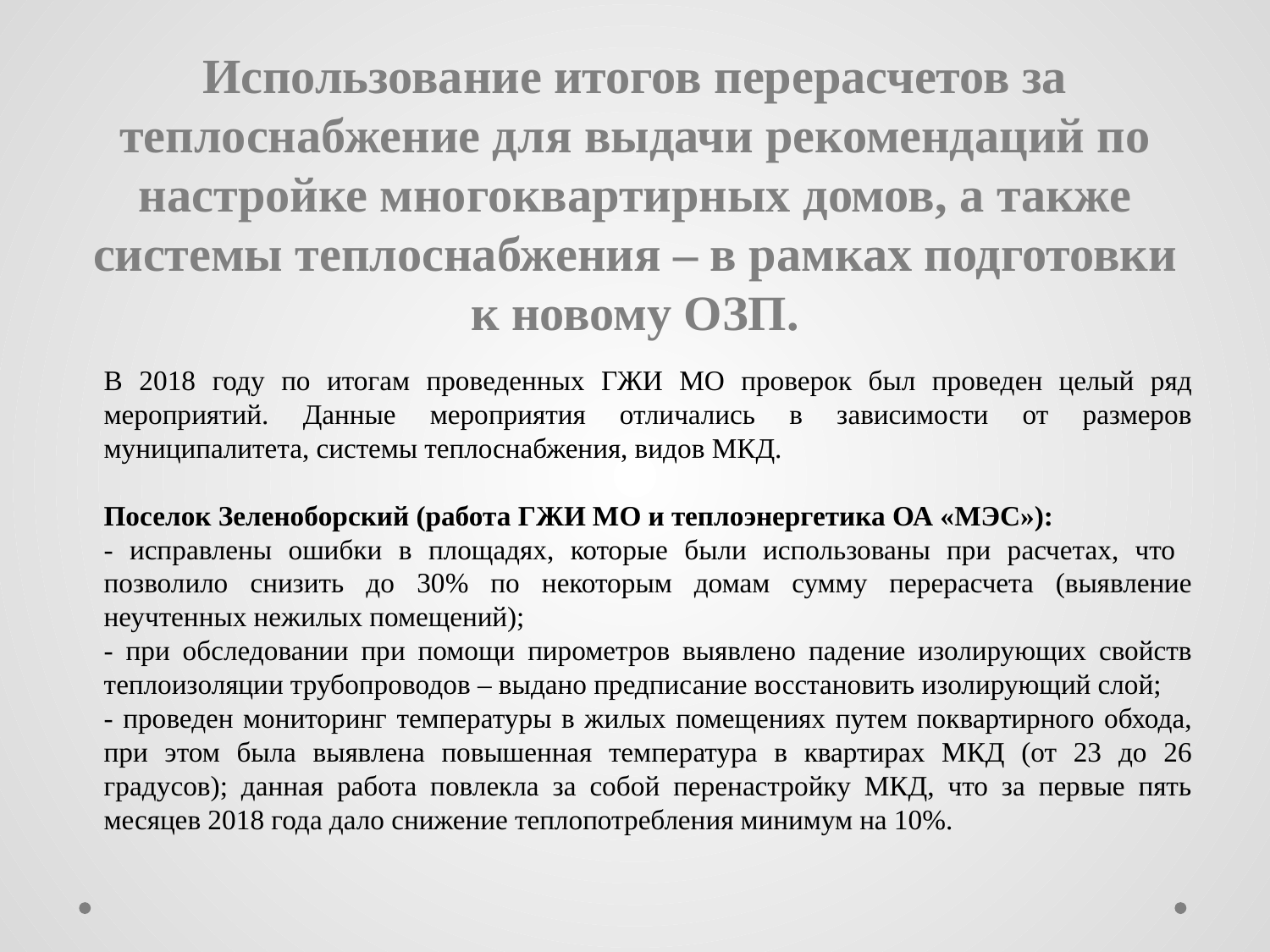

# Использование итогов перерасчетов за теплоснабжение для выдачи рекомендаций по настройке многоквартирных домов, а также системы теплоснабжения – в рамках подготовки к новому ОЗП.
В 2018 году по итогам проведенных ГЖИ МО проверок был проведен целый ряд мероприятий. Данные мероприятия отличались в зависимости от размеров муниципалитета, системы теплоснабжения, видов МКД.

Поселок Зеленоборский (работа ГЖИ МО и теплоэнергетика ОА «МЭС»):
- исправлены ошибки в площадях, которые были использованы при расчетах, что  позволило снизить до 30% по некоторым домам сумму перерасчета (выявление неучтенных нежилых помещений);
- при обследовании при помощи пирометров выявлено падение изолирующих свойств теплоизоляции трубопроводов – выдано предписание восстановить изолирующий слой;
- проведен мониторинг температуры в жилых помещениях путем поквартирного обхода, при этом была выявлена повышенная температура в квартирах МКД (от 23 до 26 градусов); данная работа повлекла за собой перенастройку МКД, что за первые пять месяцев 2018 года дало снижение теплопотребления минимум на 10%.